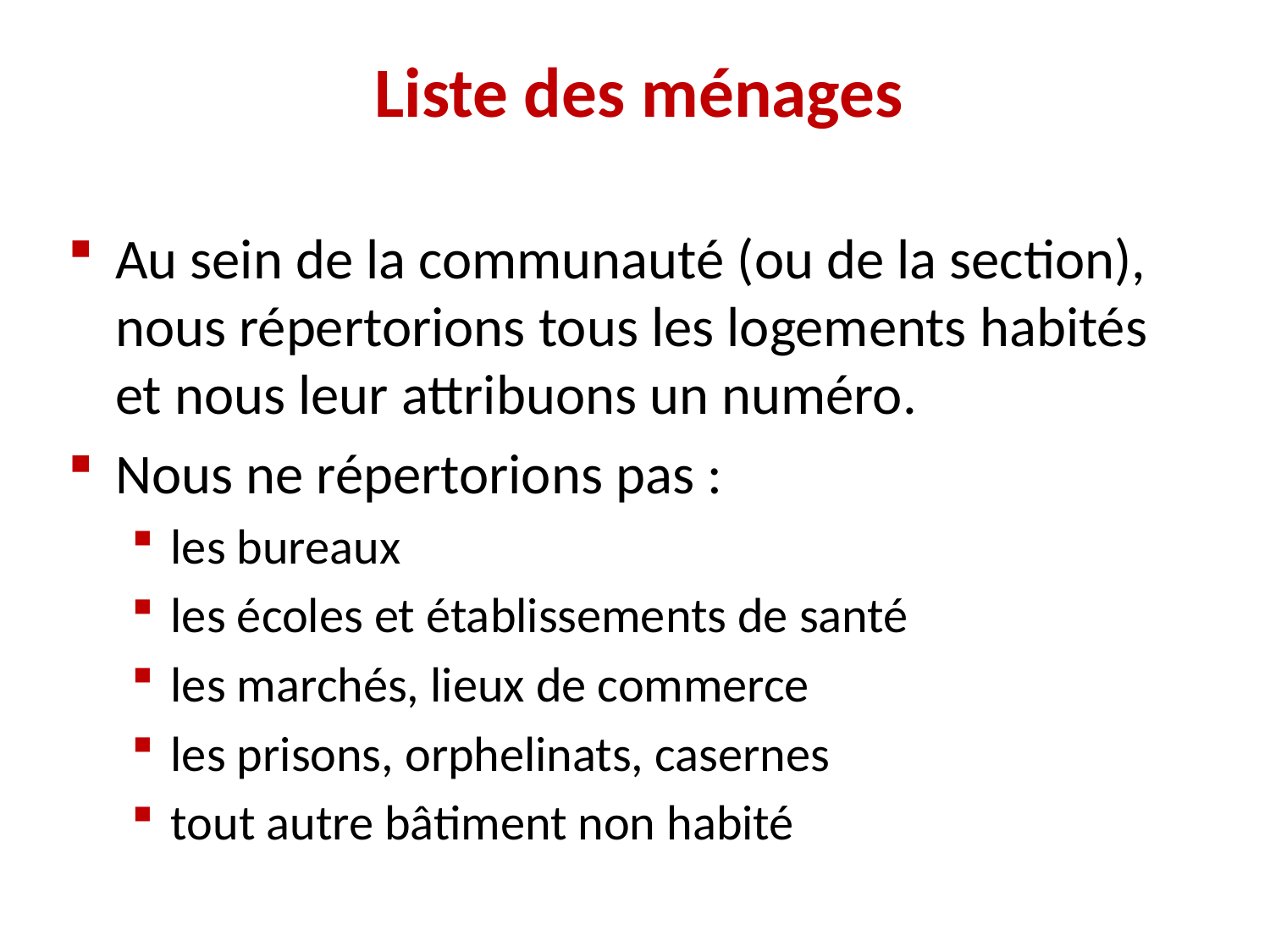

Liste des ménages
Au sein de la communauté (ou de la section), nous répertorions tous les logements habités et nous leur attribuons un numéro.
Nous ne répertorions pas :
les bureaux
les écoles et établissements de santé
les marchés, lieux de commerce
les prisons, orphelinats, casernes
tout autre bâtiment non habité